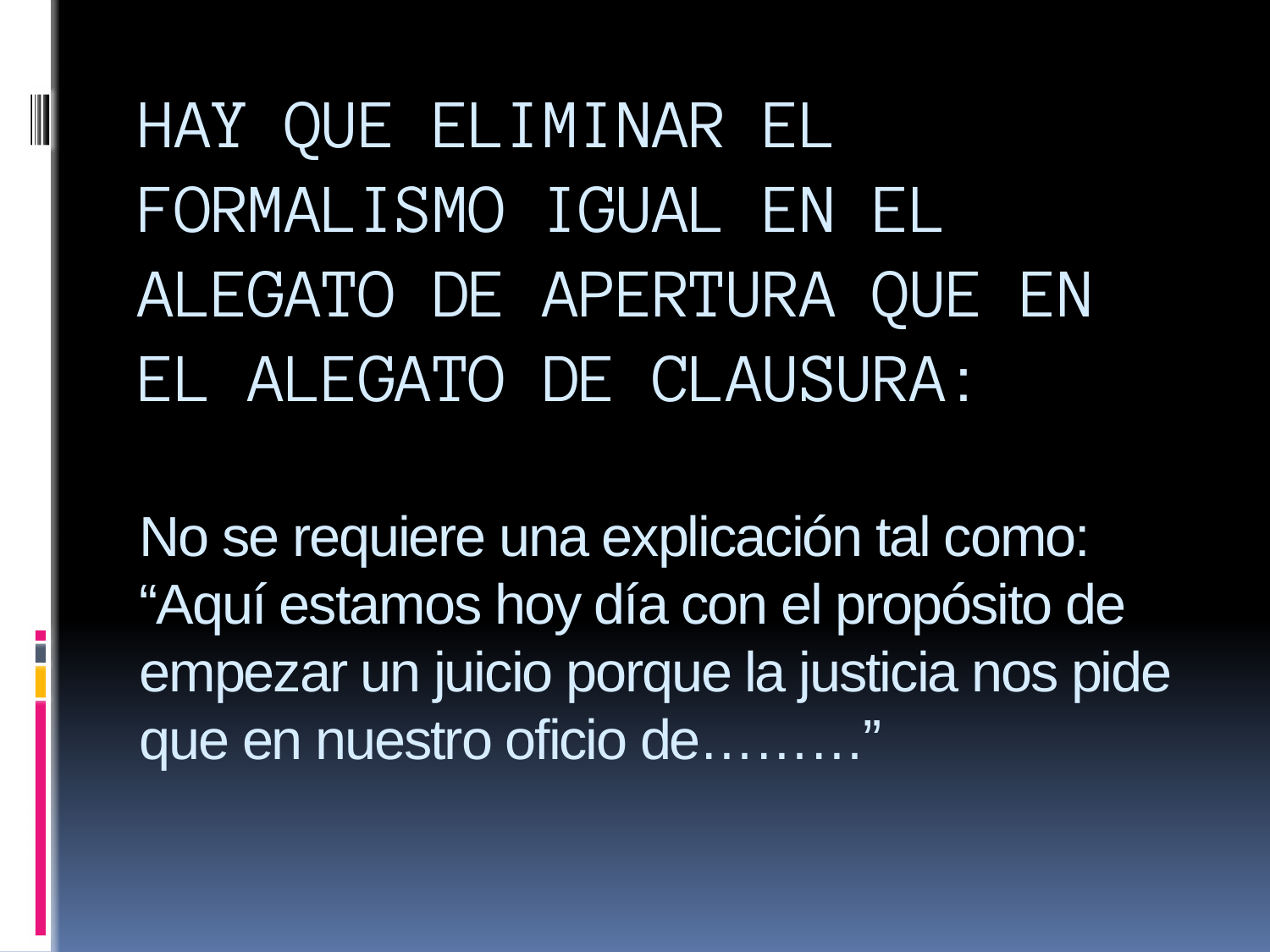

# HAY QUE ELIMINAR EL FORMALISMO IGUAL EN EL ALEGATO DE APERTURA QUE EN EL ALEGATO DE CLAUSURA: No se requiere una explicación tal como:   “Aquí estamos hoy día con el propósito de empezar un juicio porque la justicia nos pide que en nuestro oficio de………”